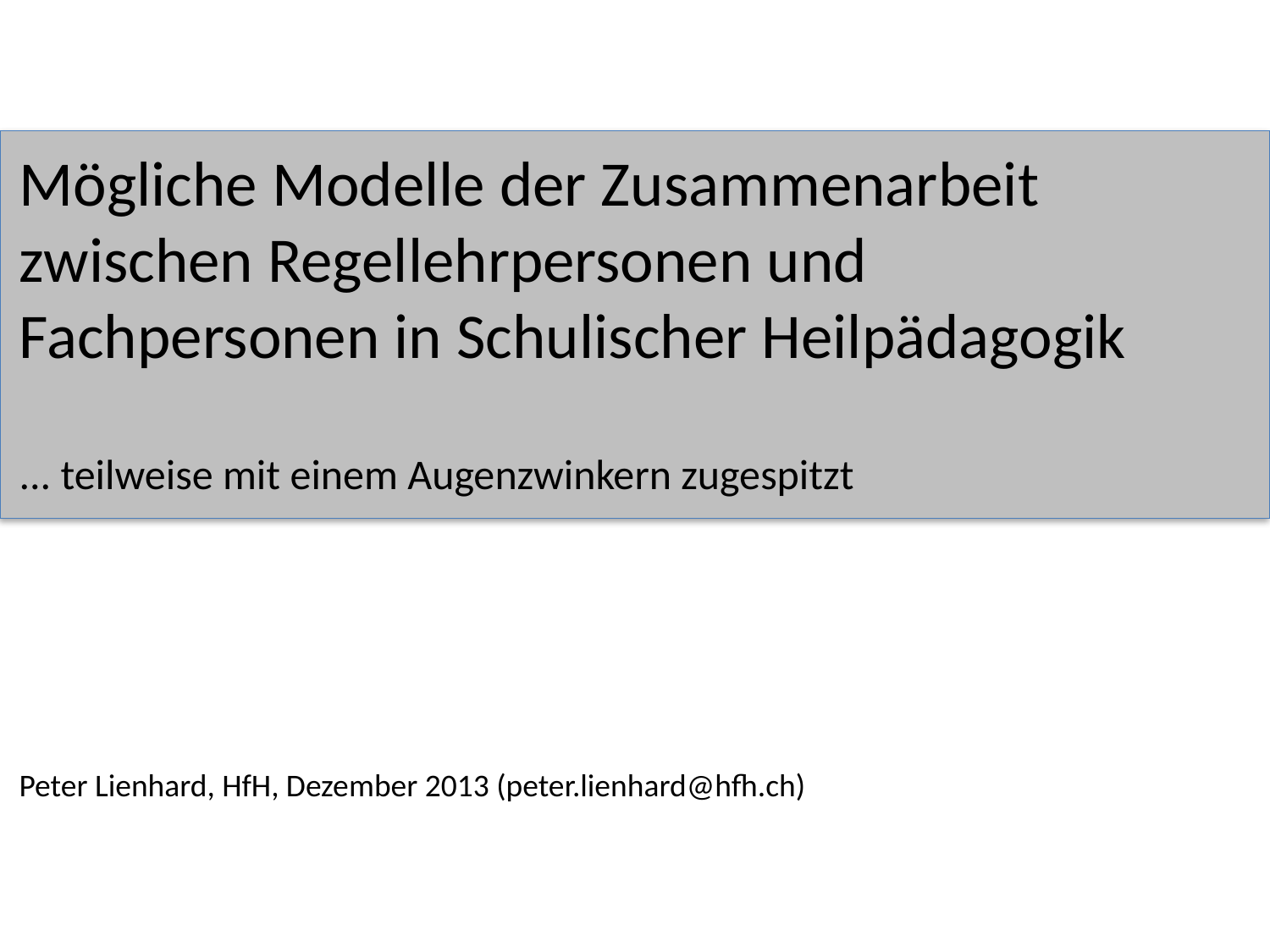

Mögliche Modelle der Zusammenarbeit
zwischen Regellehrpersonen und
Fachpersonen in Schulischer Heilpädagogik

... teilweise mit einem Augenzwinkern zugespitzt

Peter Lienhard, HfH, Dezember 2013 (peter.lienhard@hfh.ch)